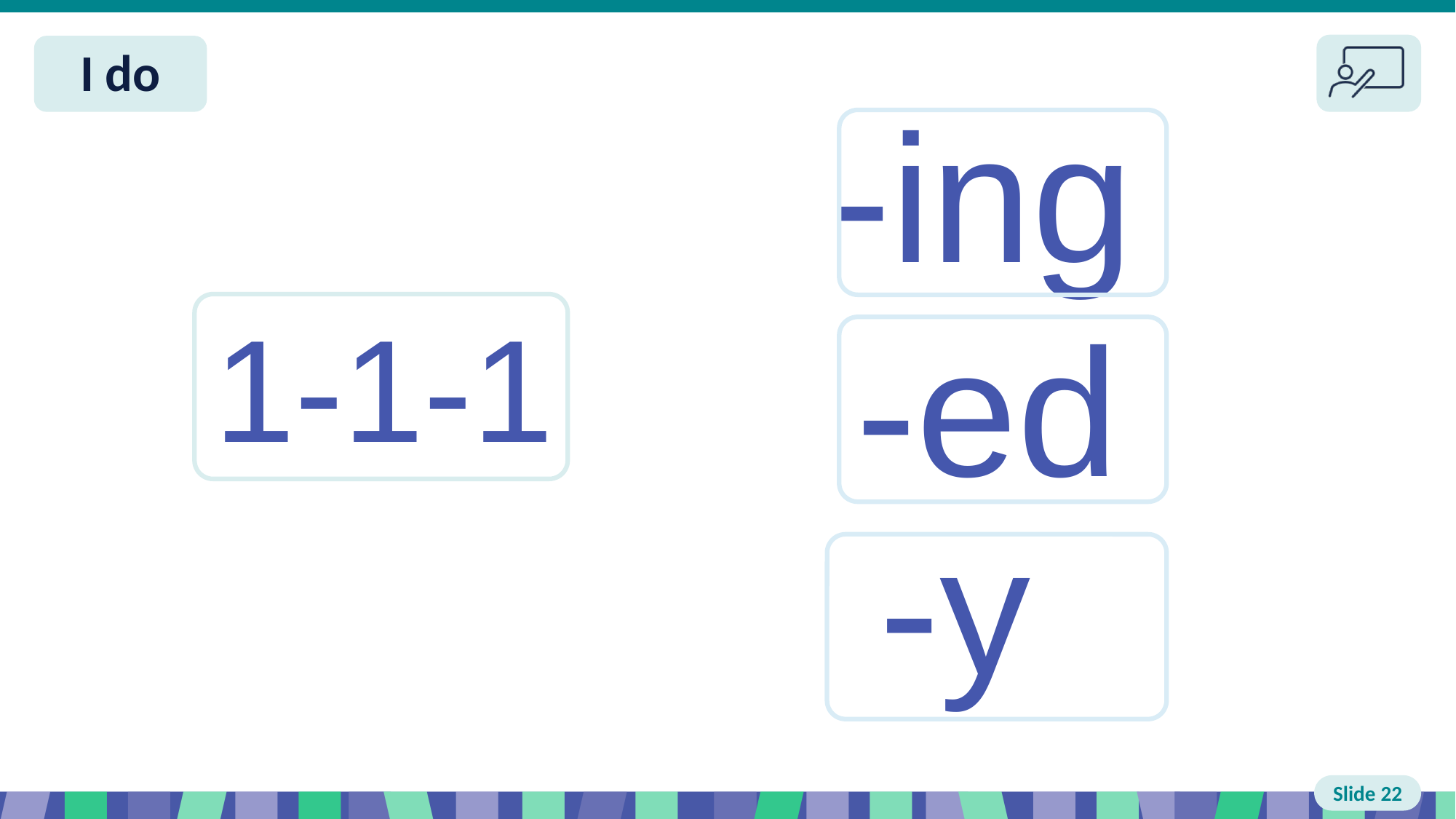

Slide 22 I do
-ing

-ed

-y

1-1-1